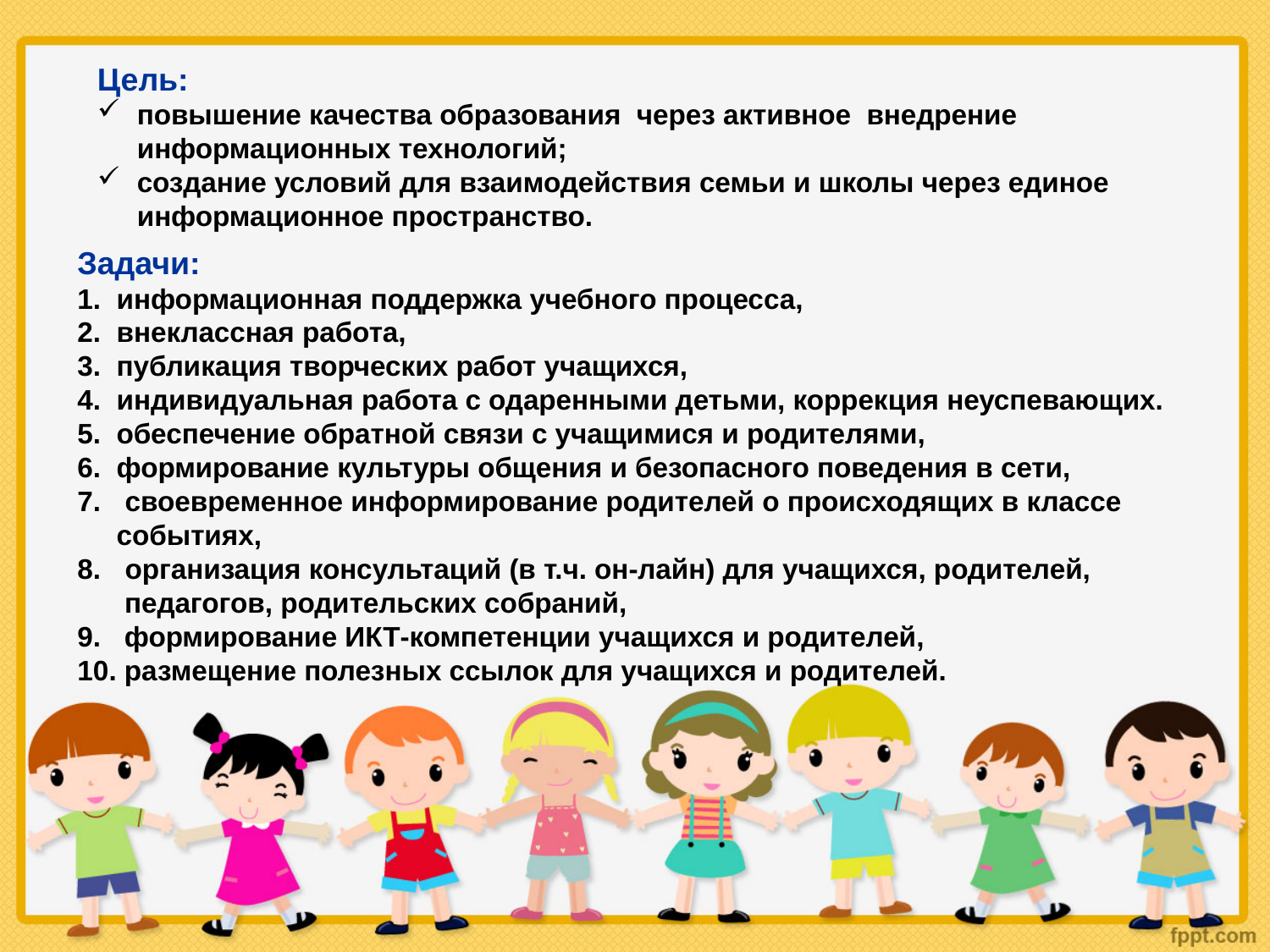

Цель:
повышение качества образования  через активное  внедрение  информационных технологий;
создание условий для взаимодействия семьи и школы через единое информационное пространство.
Задачи:
1.  информационная поддержка учебного процесса,
2.  внеклассная работа,
3.  публикация творческих работ учащихся,
4.  индивидуальная работа с одаренными детьми, коррекция неуспевающих.
5.  обеспечение обратной связи с учащимися и родителями,
6.  формирование культуры общения и безопасного поведения в сети,
своевременное информирование родителей о происходящих в классе
     событиях,
организация консультаций (в т.ч. он-лайн) для учащихся, родителей,
      педагогов, родительских собраний,
9.   формирование ИКТ-компетенции учащихся и родителей,
10. размещение полезных ссылок для учащихся и родителей.